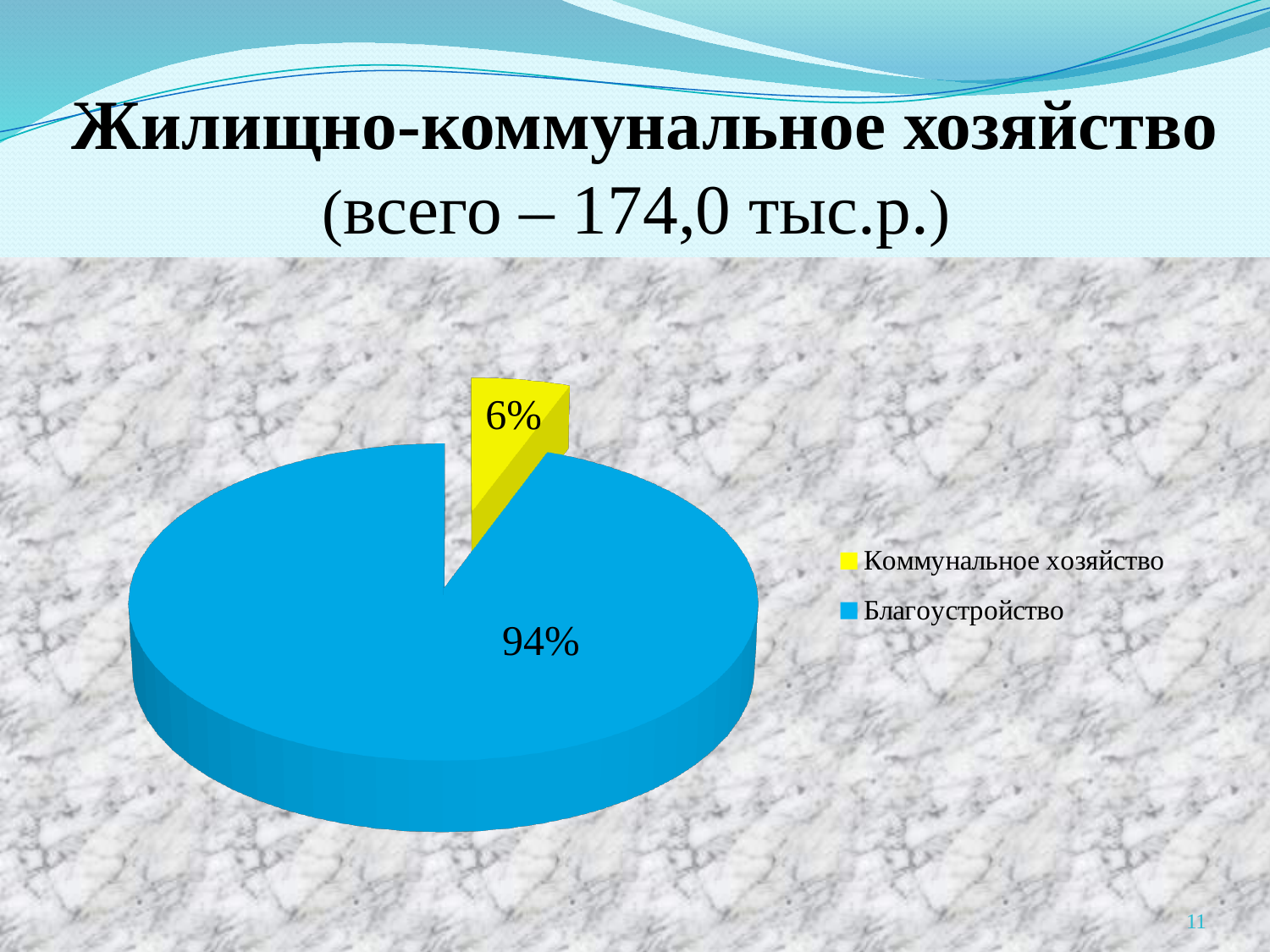

# Жилищно-коммунальное хозяйство (всего – 174,0 тыс.р.)

[unsupported chart]

11